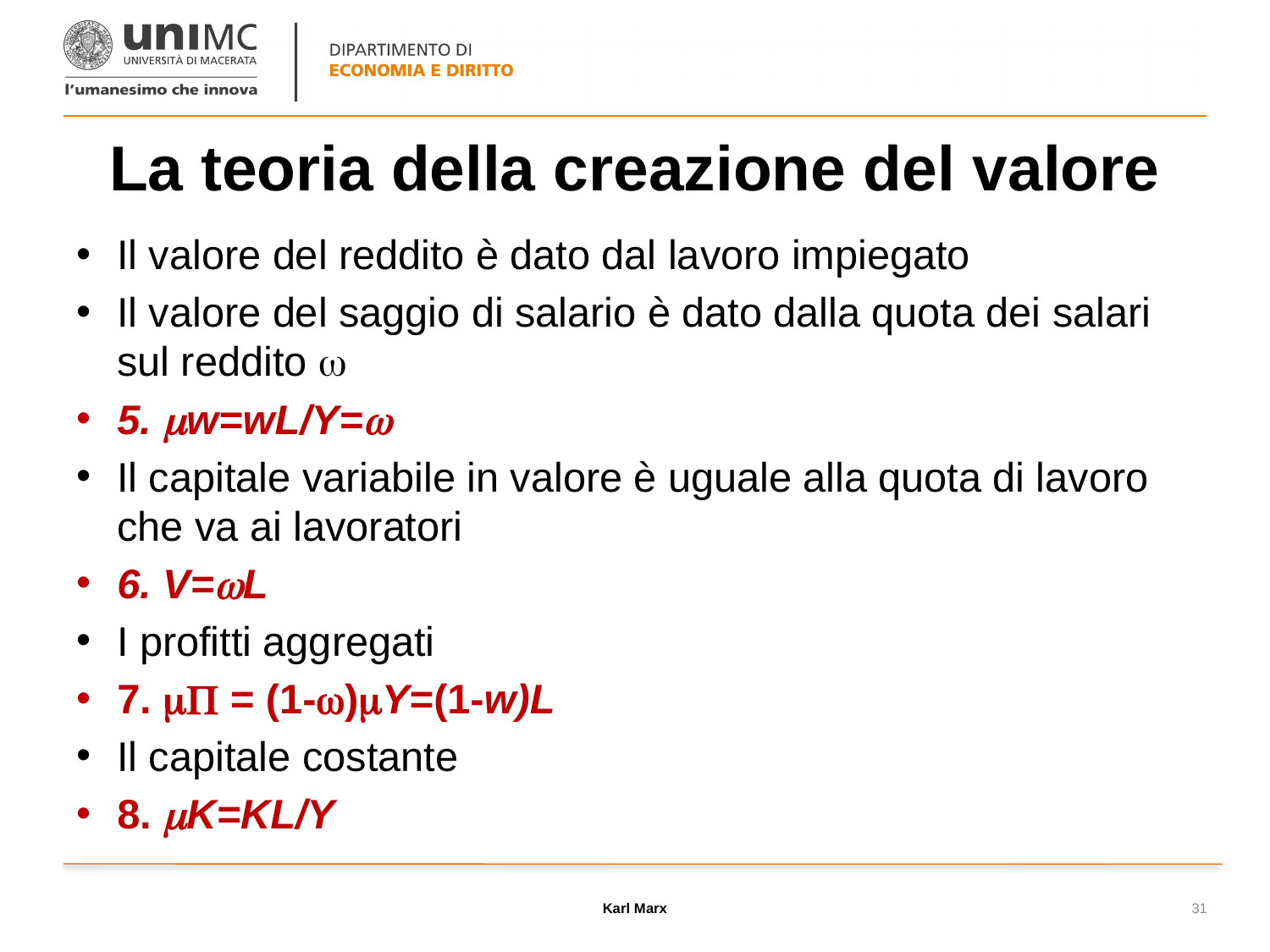

# La teoria della creazione del valore
Il valore del reddito è dato dal lavoro impiegato
Il valore del saggio di salario è dato dalla quota dei salari sul reddito ω
5. μw=wL/Y=ω
Il capitale variabile in valore è uguale alla quota di lavoro che va ai lavoratori
6. V=ωL
I profitti aggregati
7. μΠ = (1-ω)μY=(1-w)L
Il capitale costante
8. μK=KL/Y
Karl Marx
31